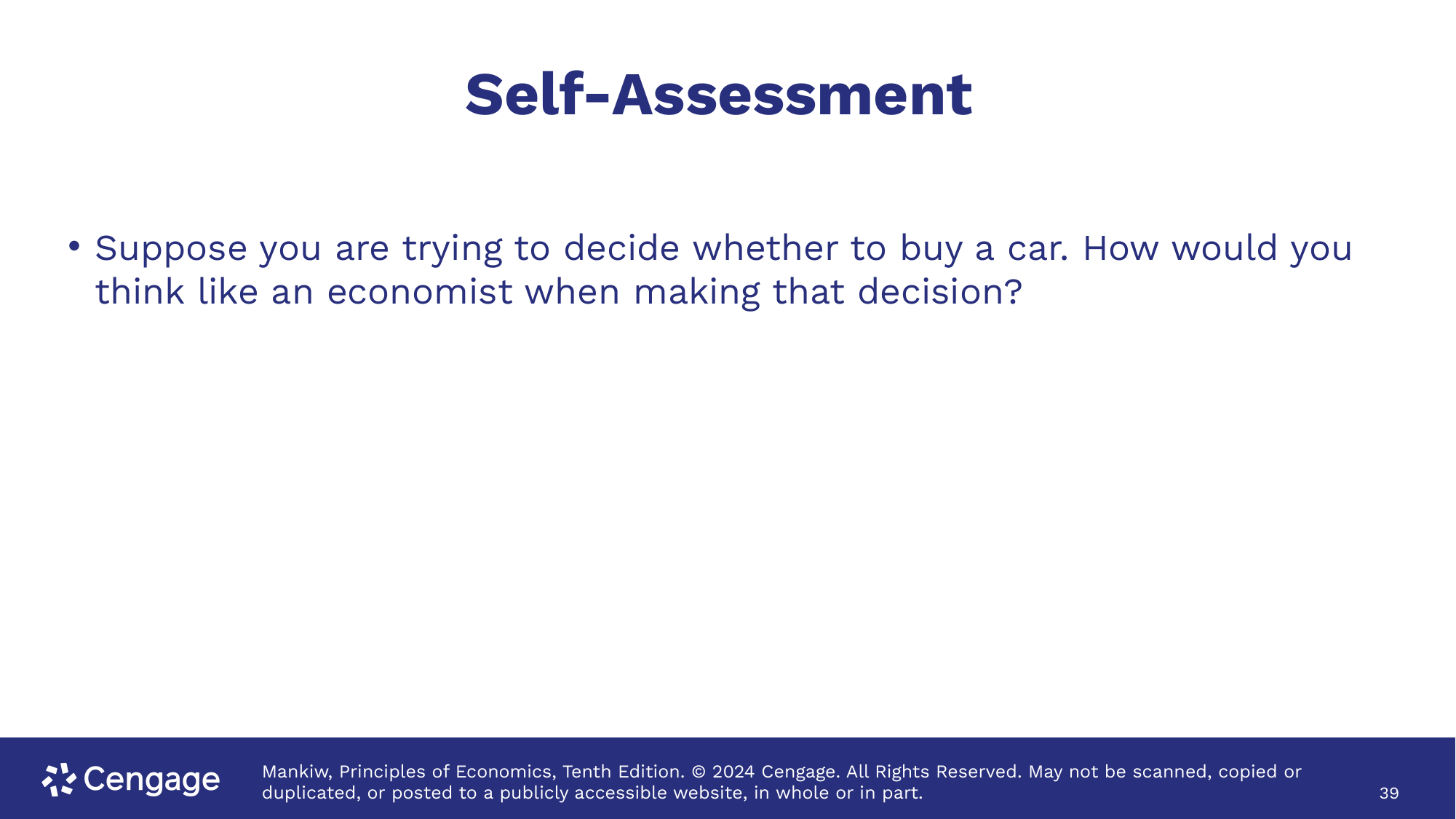

# Self-Assessment
Suppose you are trying to decide whether to buy a car. How would you think like an economist when making that decision?